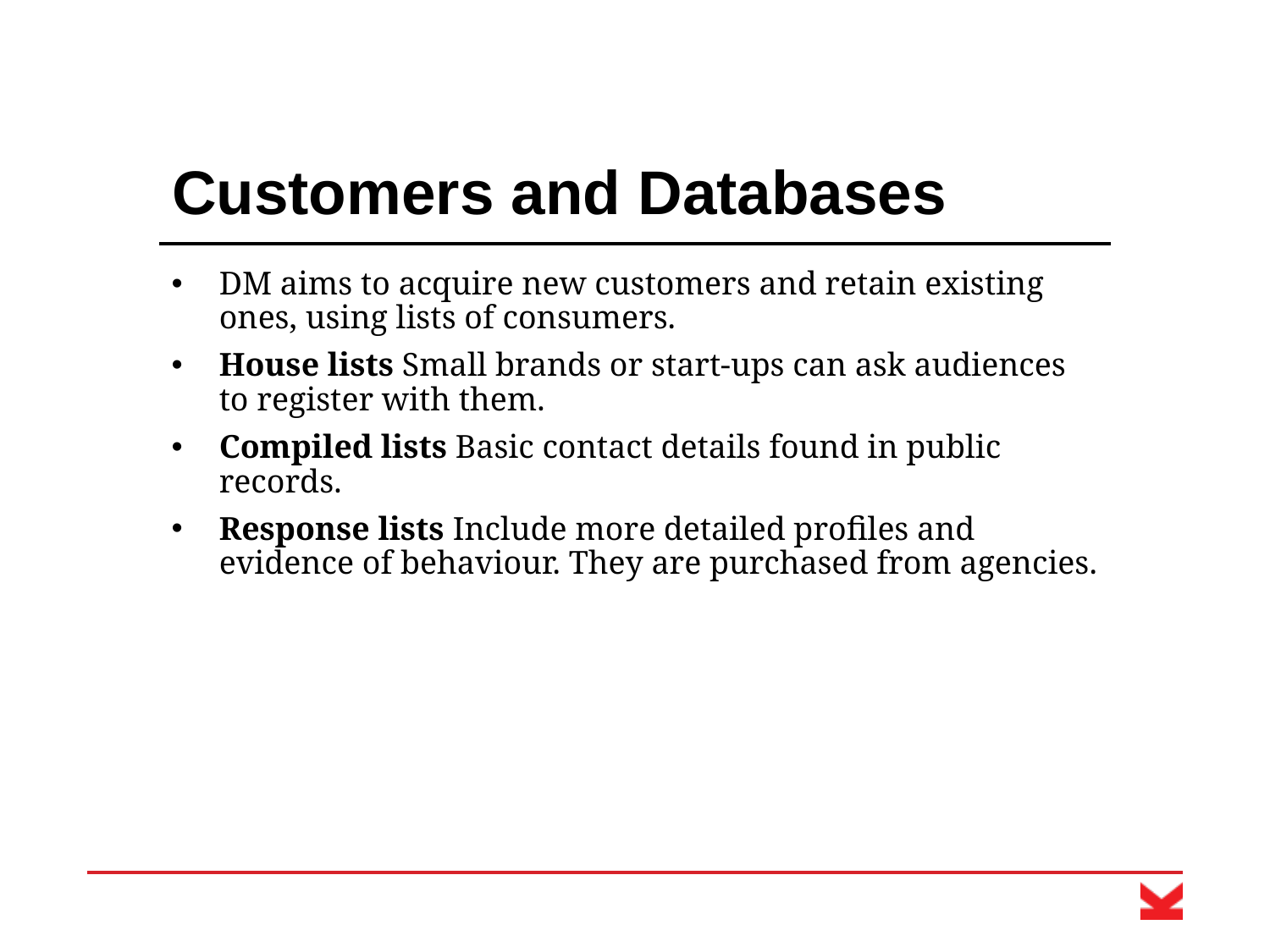

# Customers and Databases
DM aims to acquire new customers and retain existing ones, using lists of consumers.
House lists Small brands or start-ups can ask audiences to register with them.
Compiled lists Basic contact details found in public records.
Response lists Include more detailed profiles and evidence of behaviour. They are purchased from agencies.